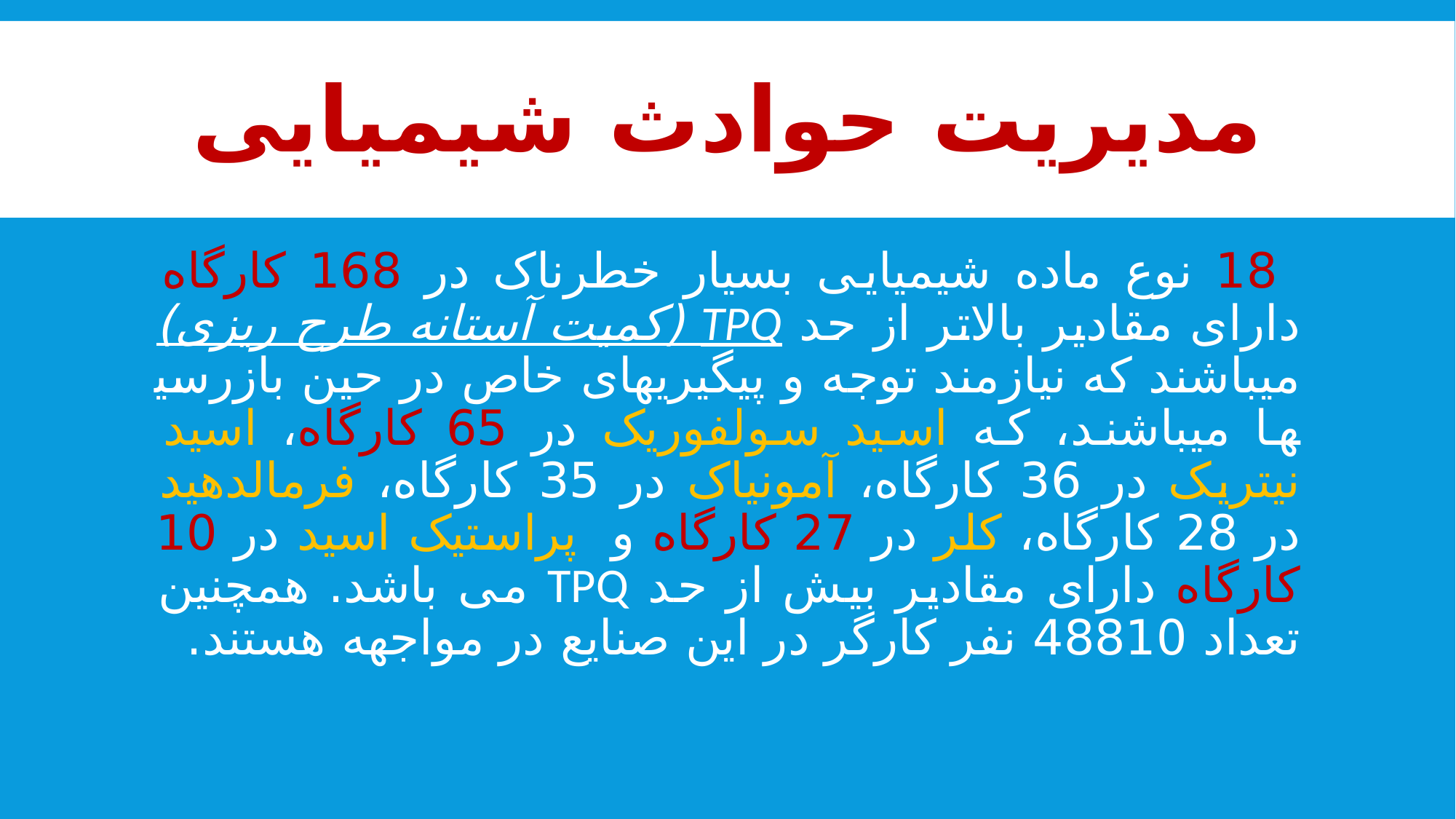

# مدیریت حوادث شیمیایی
 18 نوع ماده شیمیایی بسیار خطرناک در 168 کارگاه دارای مقادیر بالاتر از حد TPQ (کمیت آستانه طرح ریزی) می­باشند که نیازمند توجه و پیگیریهای خاص در حین بازرسی­ها می­باشند، که اسید سولفوریک در 65 کارگاه، اسید نیتریک در 36 کارگاه، آمونیاک در 35 کارگاه، فرمالدهید در 28 کارگاه، کلر در 27 کارگاه و  پراستیک اسید در 10 کارگاه دارای مقادیر بیش از حد TPQ می باشد. همچنین تعداد 48810 نفر کارگر در این صنایع در مواجهه هستند.